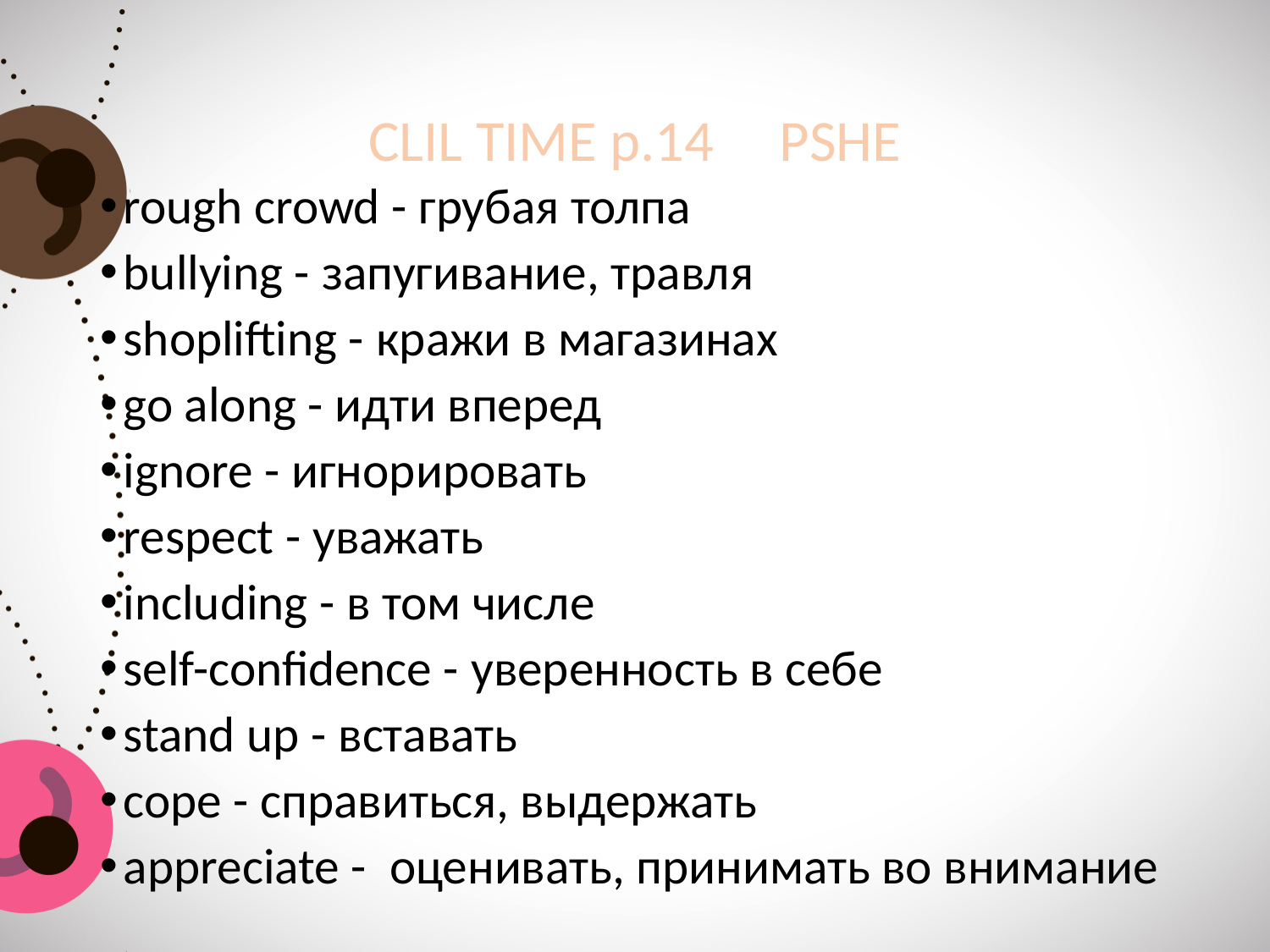

# CLIL TIME p.14     PSHE
rough crowd - грубая толпа
bullying - запугивание, травля
shoplifting - кражи в магазинах
go along - идти вперед
ignore - игнорировать
respect - уважать
including - в том числе
self-confidence - уверенность в себе
stand up - вставать
cope - справиться, выдержать
appreciate -  оценивать, принимать во внимание